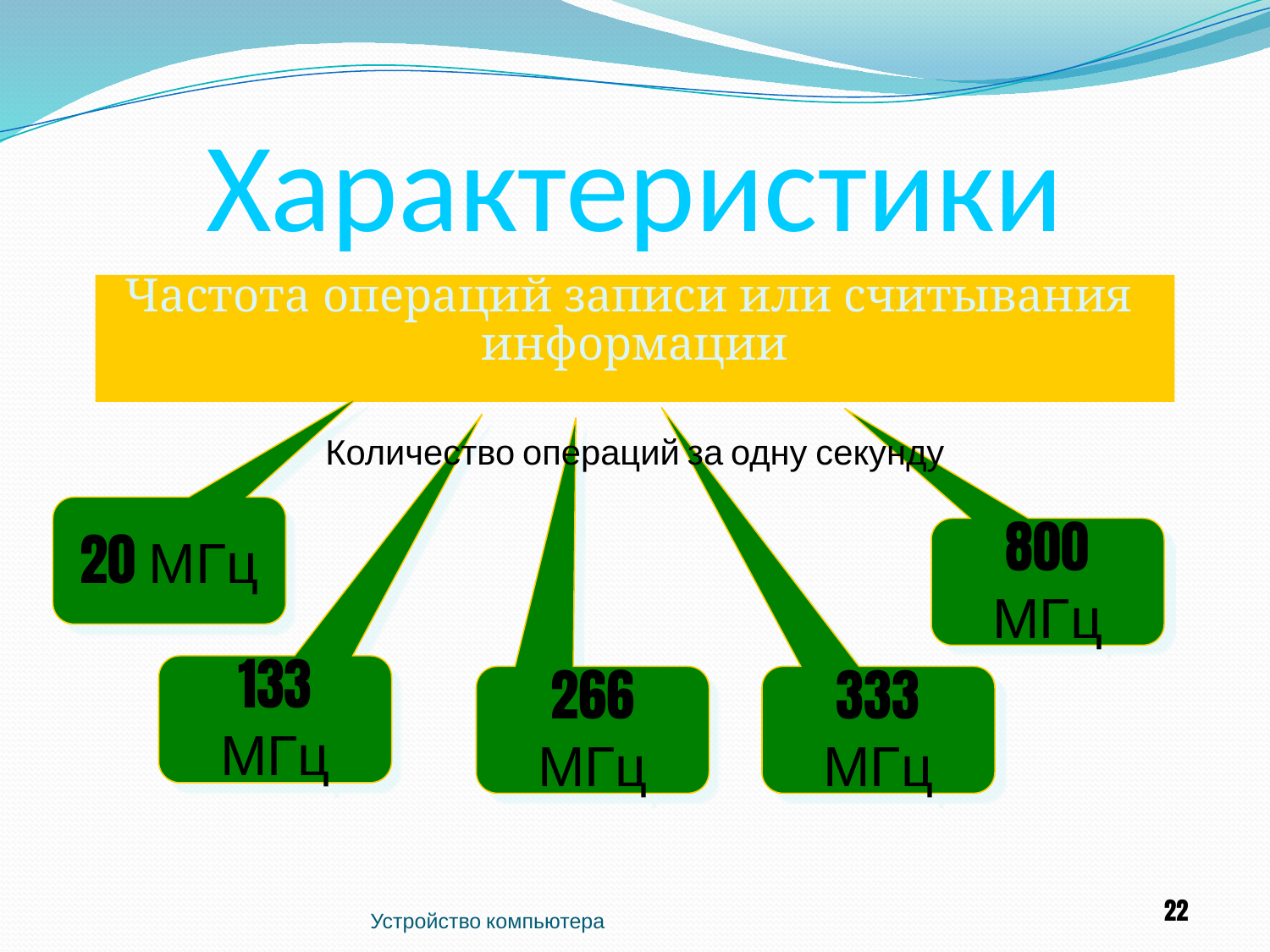

# Характеристики
Частота операций записи или считывания
информации
Количество операций за одну секунду
20 МГц
800 МГц
133 МГц
266 МГц
333 МГц
Устройство компьютера
22